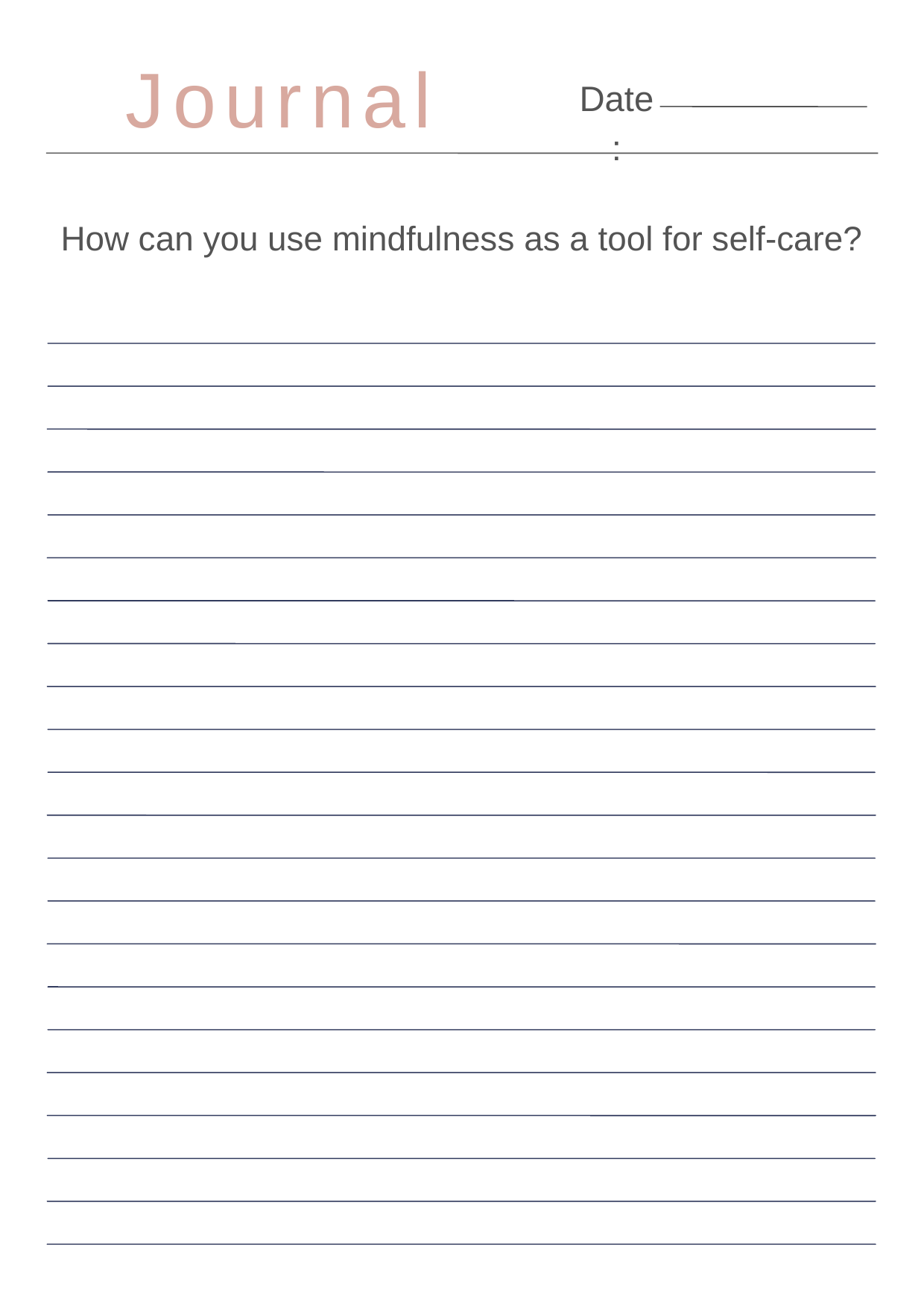

Journal
Date:

How can you use mindfulness as a tool for self-care?